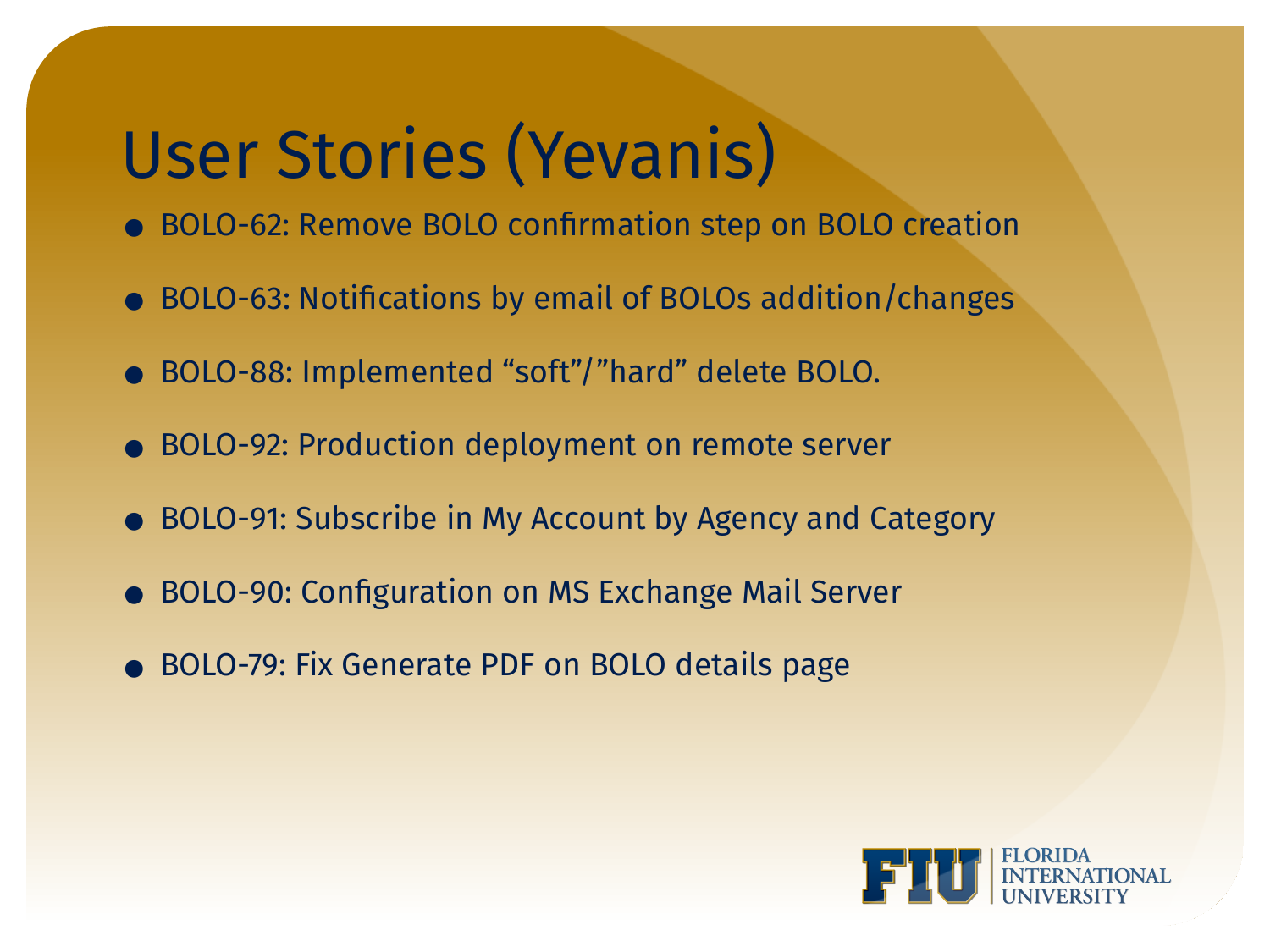

# User Stories (Yevanis)
BOLO-62: Remove BOLO confirmation step on BOLO creation
BOLO-63: Notifications by email of BOLOs addition/changes
BOLO-88: Implemented “soft”/”hard” delete BOLO.
BOLO-92: Production deployment on remote server
BOLO-91: Subscribe in My Account by Agency and Category
BOLO-90: Configuration on MS Exchange Mail Server
BOLO-79: Fix Generate PDF on BOLO details page